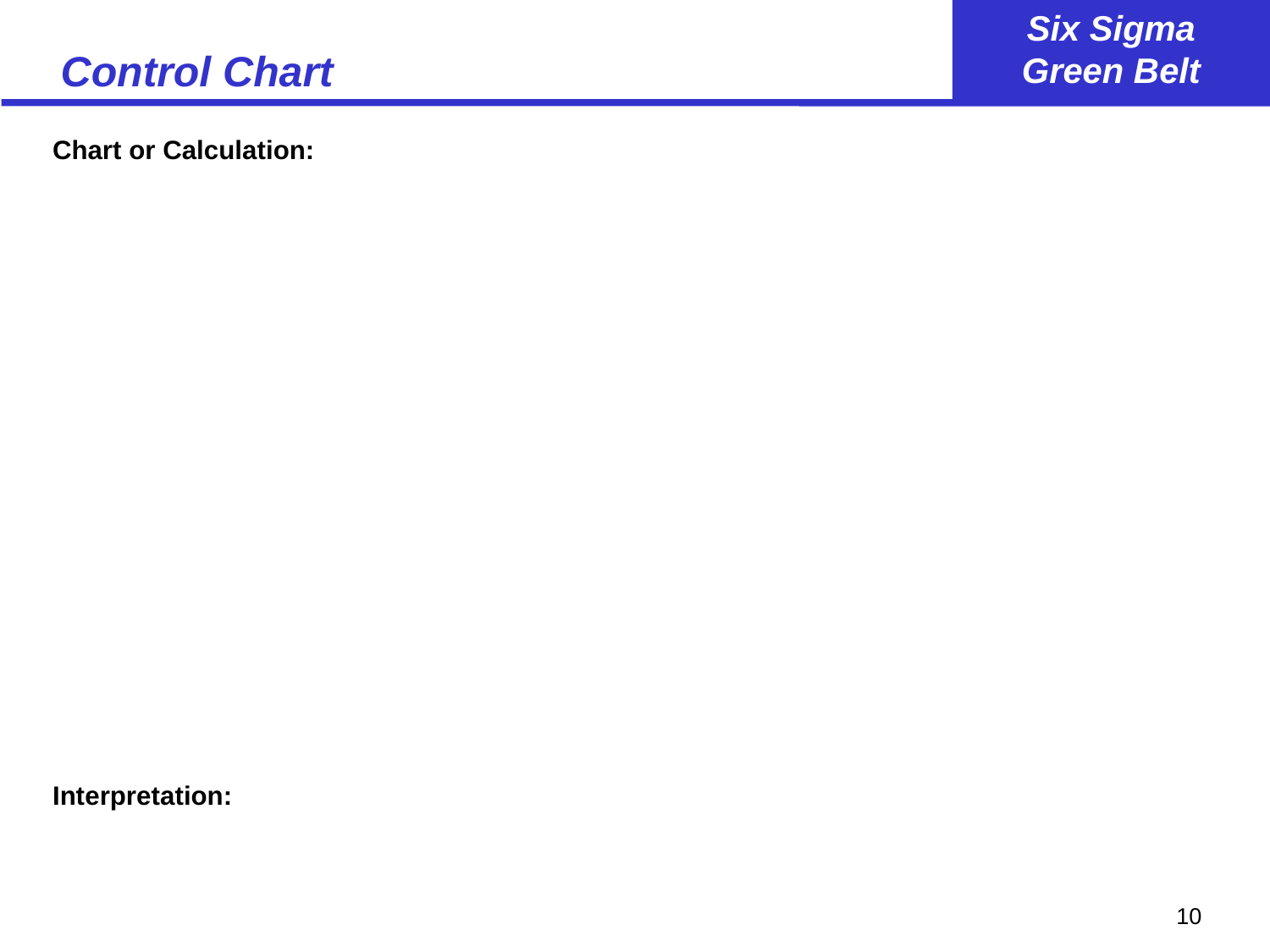

# Control Chart
Chart or Calculation:
Interpretation: